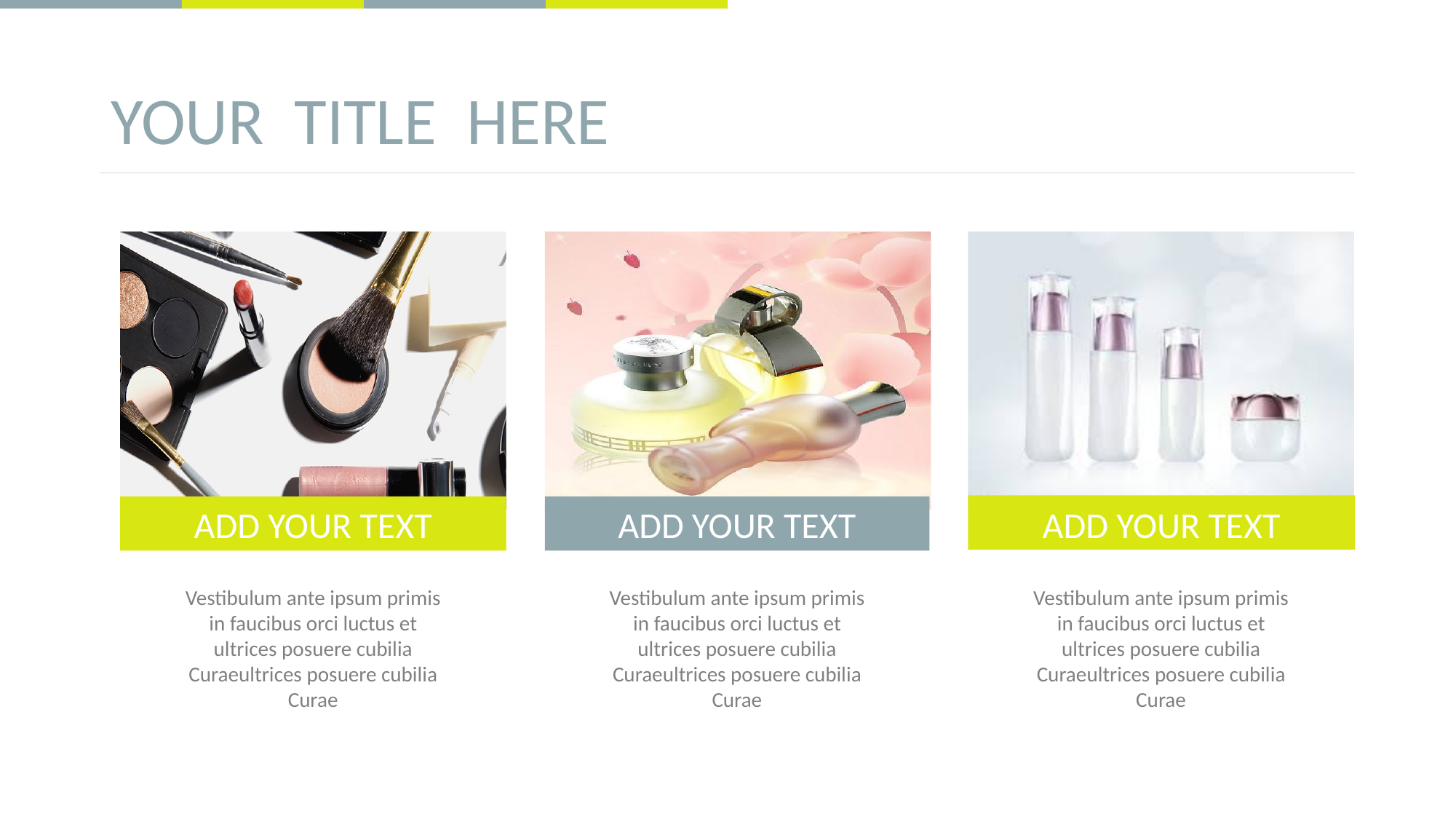

# YOUR  TITLE  HERE

ADD YOUR TEXT

ADD YOUR TEXT
ADD YOUR TEXT
Vestibulum ante ipsum primis in faucibus orci luctus et ultrices posuere cubilia Curaeultrices posuere cubilia Curae
Vestibulum ante ipsum primis in faucibus orci luctus et ultrices posuere cubilia Curaeultrices posuere cubilia Curae
Vestibulum ante ipsum primis in faucibus orci luctus et ultrices posuere cubilia Curaeultrices posuere cubilia Curae